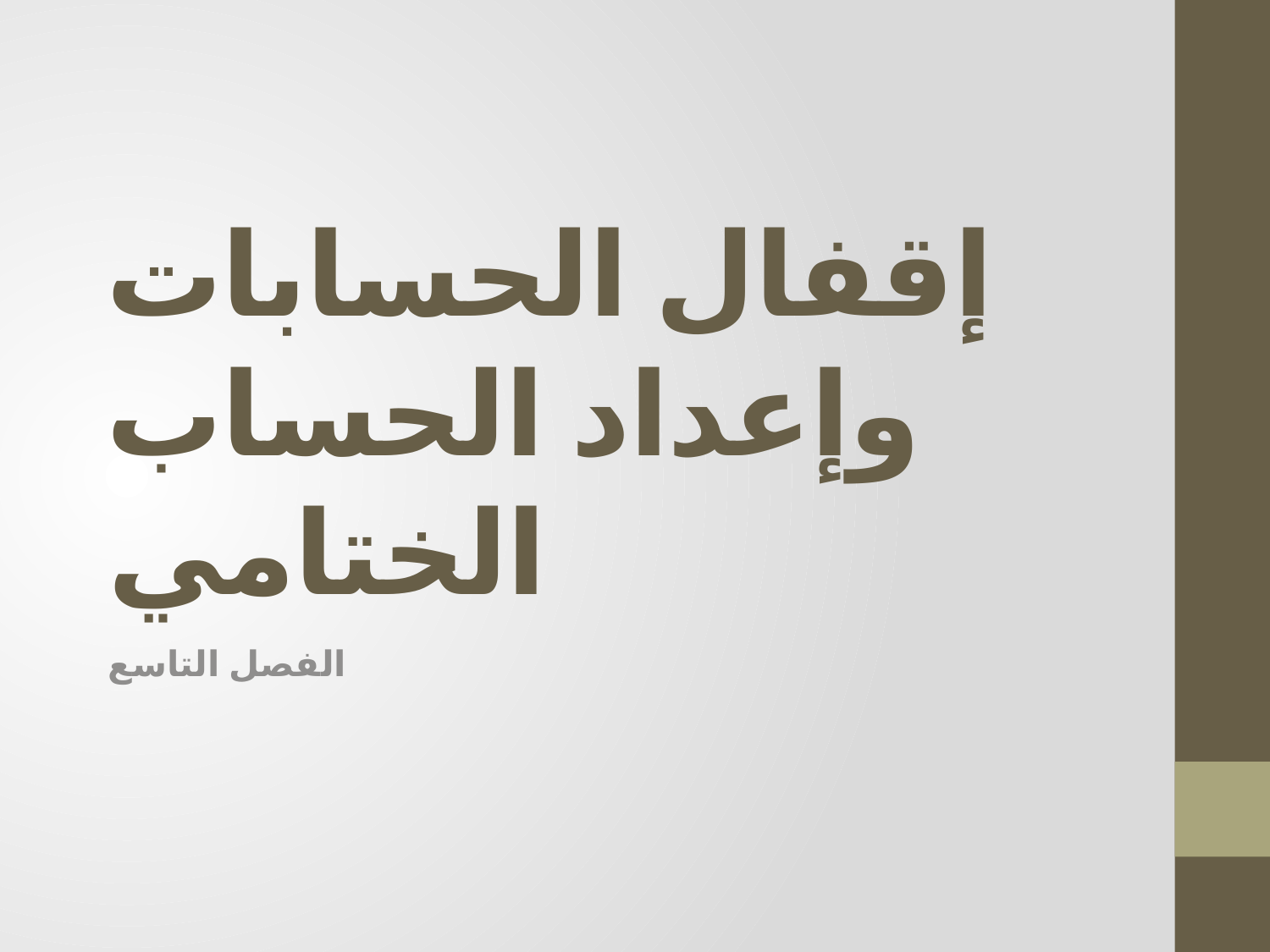

# إقفال الحسابات وإعداد الحساب الختامي
الفصل التاسع